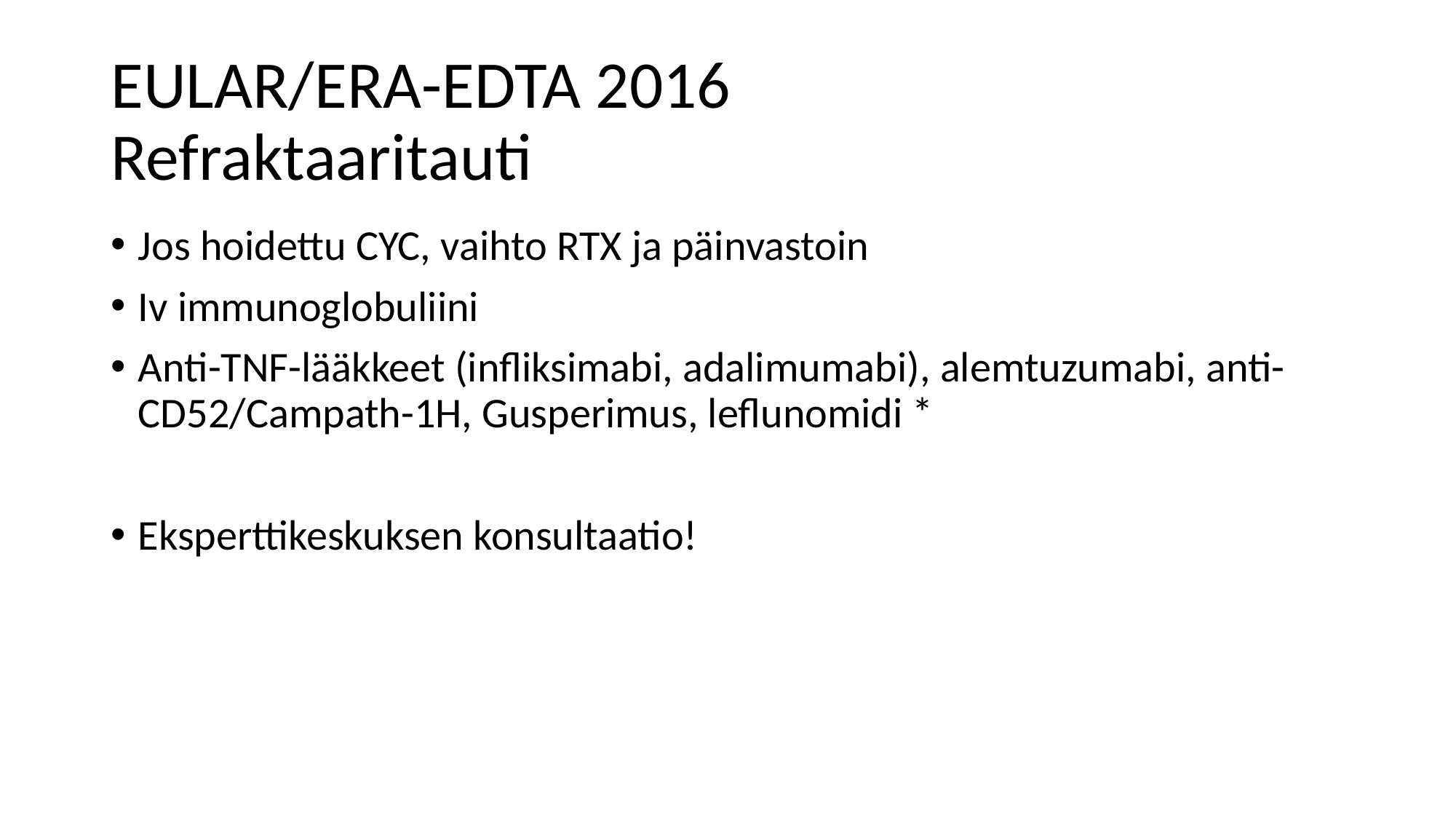

# EULAR/ERA-EDTA 2016 Refraktaaritauti
Jos hoidettu CYC, vaihto RTX ja päinvastoin
Iv immunoglobuliini
Anti-TNF-lääkkeet (infliksimabi, adalimumabi), alemtuzumabi, anti-CD52/Campath-1H, Gusperimus, leflunomidi *

Eksperttikeskuksen konsultaatio!